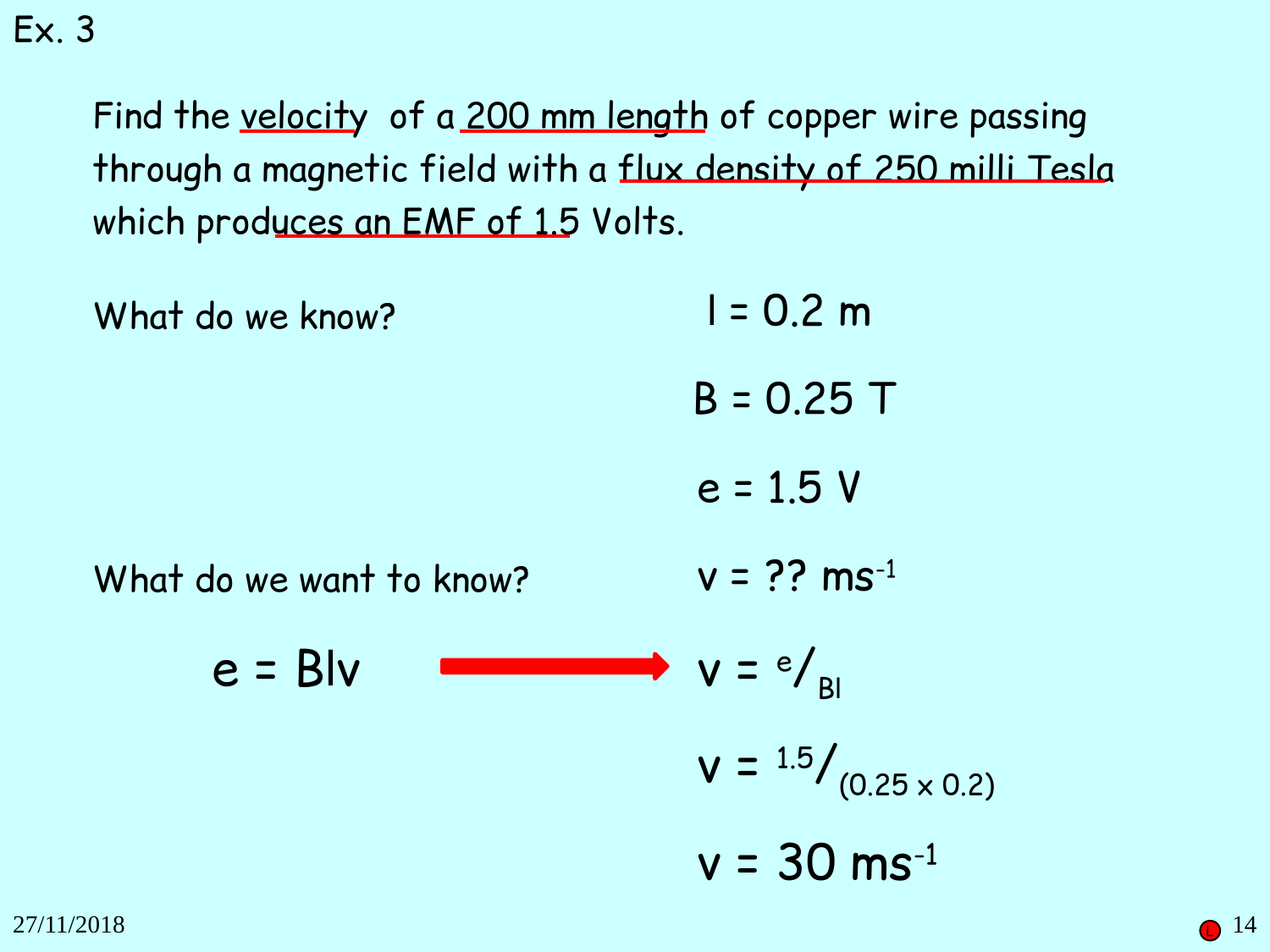

Ex. 3
Find the velocity  of a 200 mm length of copper wire passing through a magnetic field with a flux density of 250 milli Tesla which produces an EMF of 1.5 Volts.
What do we know?
l = 0.2 m
B = 0.25 T
e = 1.5 V
What do we want to know?
v = ?? ms-1
e = Blv
v = e/Bl

v = 1.5/(0.25 x 0.2)
v = 30 ms-1
27/11/2018
14
L